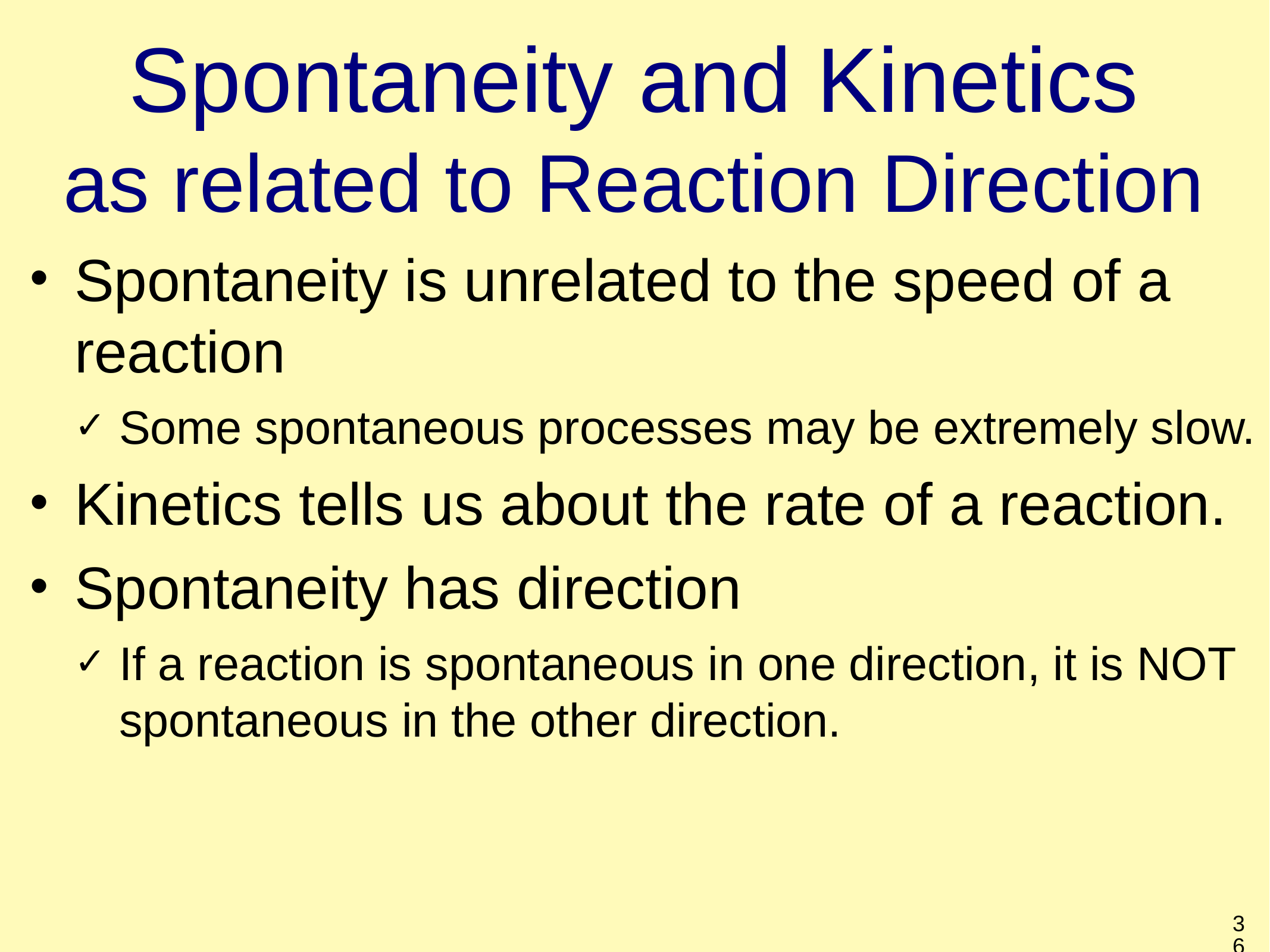

# Spontaneity and Kinetics as related to Reaction Direction
Spontaneity is unrelated to the speed of a reaction
Some spontaneous processes may be extremely slow.
Kinetics tells us about the rate of a reaction.
Spontaneity has direction
If a reaction is spontaneous in one direction, it is NOT spontaneous in the other direction.
36